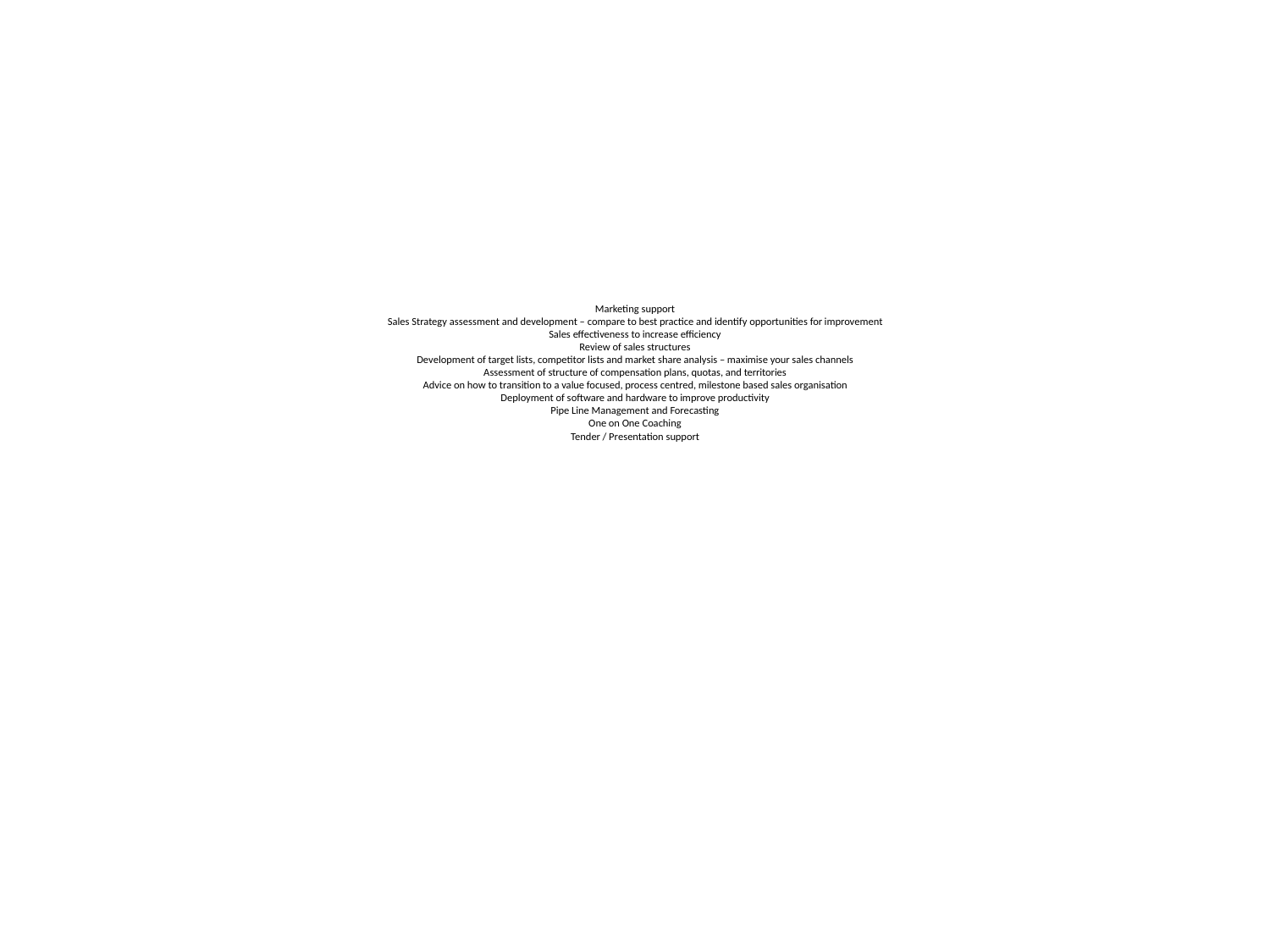

# Marketing support Sales Strategy assessment and development – compare to best practice and identify opportunities for improvement Sales effectiveness to increase efficiency Review of sales structures Development of target lists, competitor lists and market share analysis – maximise your sales channels Assessment of structure of compensation plans, quotas, and territories Advice on how to transition to a value focused, process centred, milestone based sales organisation Deployment of software and hardware to improve productivity Pipe Line Management and Forecasting One on One Coaching Tender / Presentation support